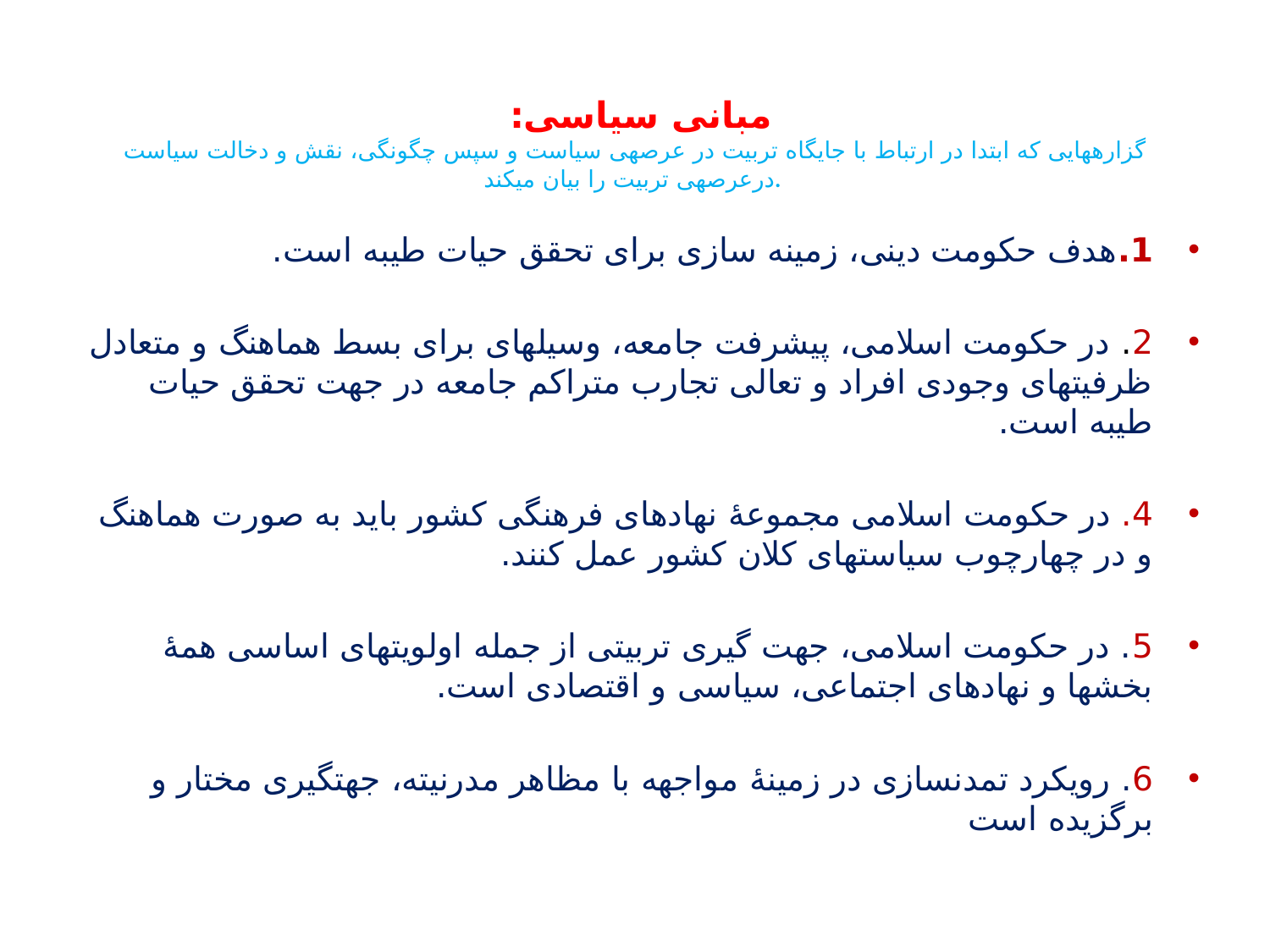

# مبانی سیاسی: گزاره‏هایی که ابتدا در ارتباط با جایگاه تربیت در عرصه‏ی سیاست و سپس چگونگی، نقش و دخالت سیاست درعرصه‏ی تربیت را بیان می‏کند.
1.هدف حکومت دینی، زمینه سازی برای تحقق حیات طیبه است.

2. در حکومت اسلامی، پیشرفت جامعه، وسیله‏ای برای بسط هماهنگ و متعادل ظرفیت‏های وجودی افراد و تعالی تجارب متراکم جامعه در جهت تحقق حیات طیبه است.

4. در حکومت اسلامی مجموعۀ نهادهای فرهنگی کشور باید به صورت هماهنگ و در چهارچوب سیاست‏های کلان کشور عمل کنند.

5. در حکومت اسلامی، جهت گیری تربیتی از جمله اولویت‏های اساسی همۀ بخش‏ها و نهادهای اجتماعی، سیاسی و اقتصادی است.

6. رویکرد تمدن‏سازی در زمینۀ مواجهه با مظاهر مدرنیته، جهت‏گیری مختار و برگزیده است